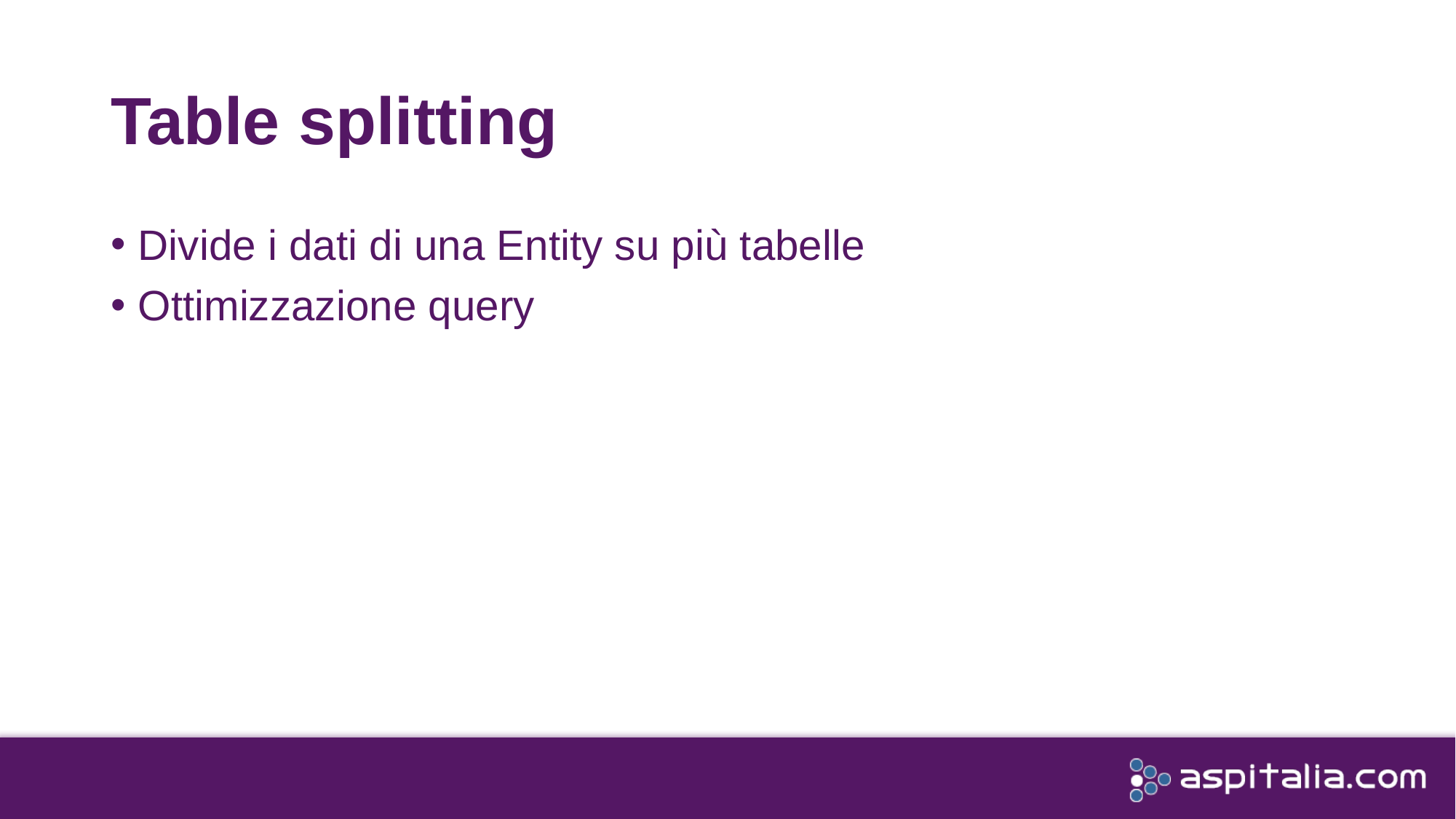

# Table splitting
Divide i dati di una Entity su più tabelle
Ottimizzazione query